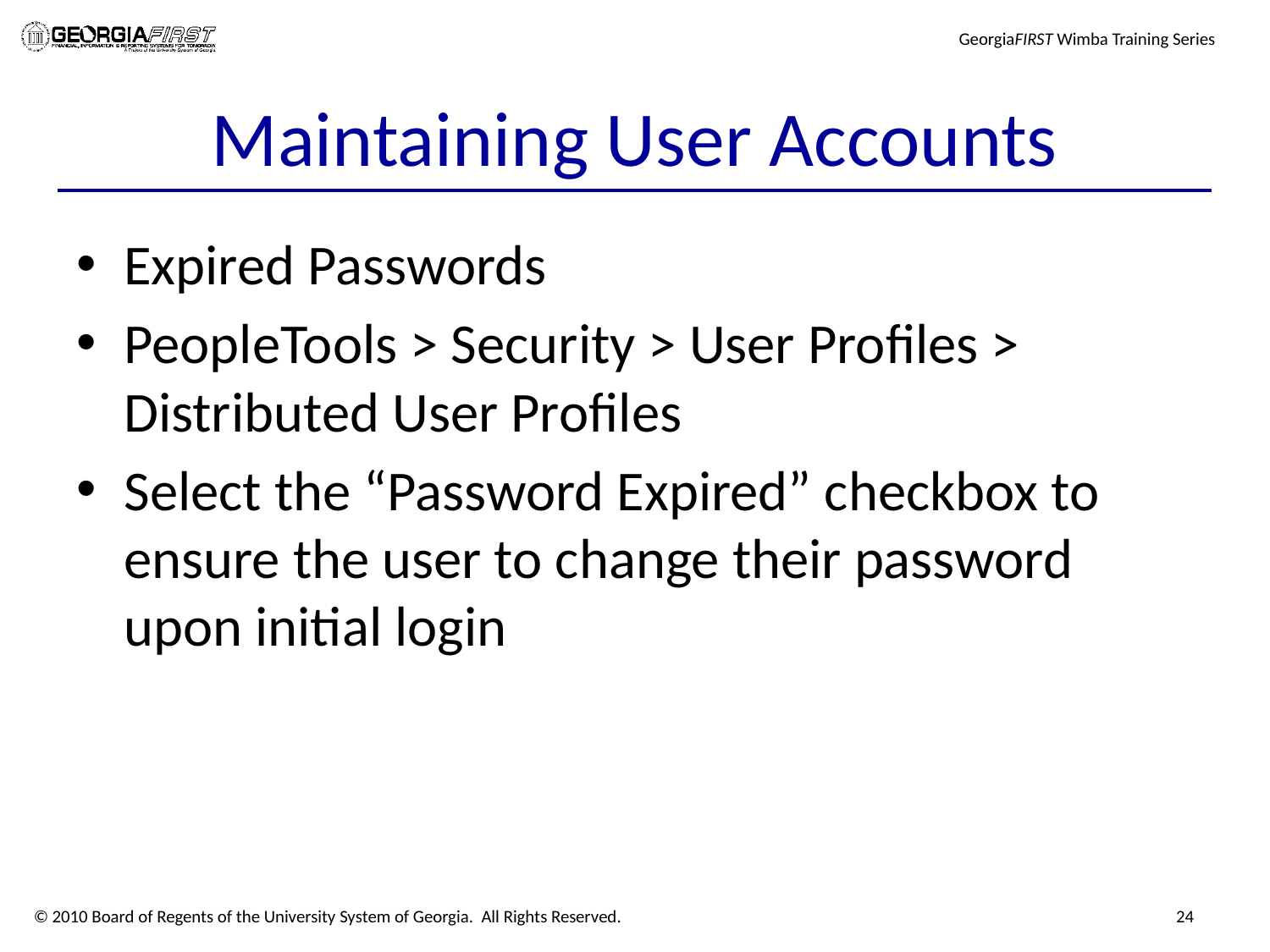

# Maintaining User Accounts
Expired Passwords
PeopleTools > Security > User Profiles > Distributed User Profiles
Select the “Password Expired” checkbox to ensure the user to change their password upon initial login